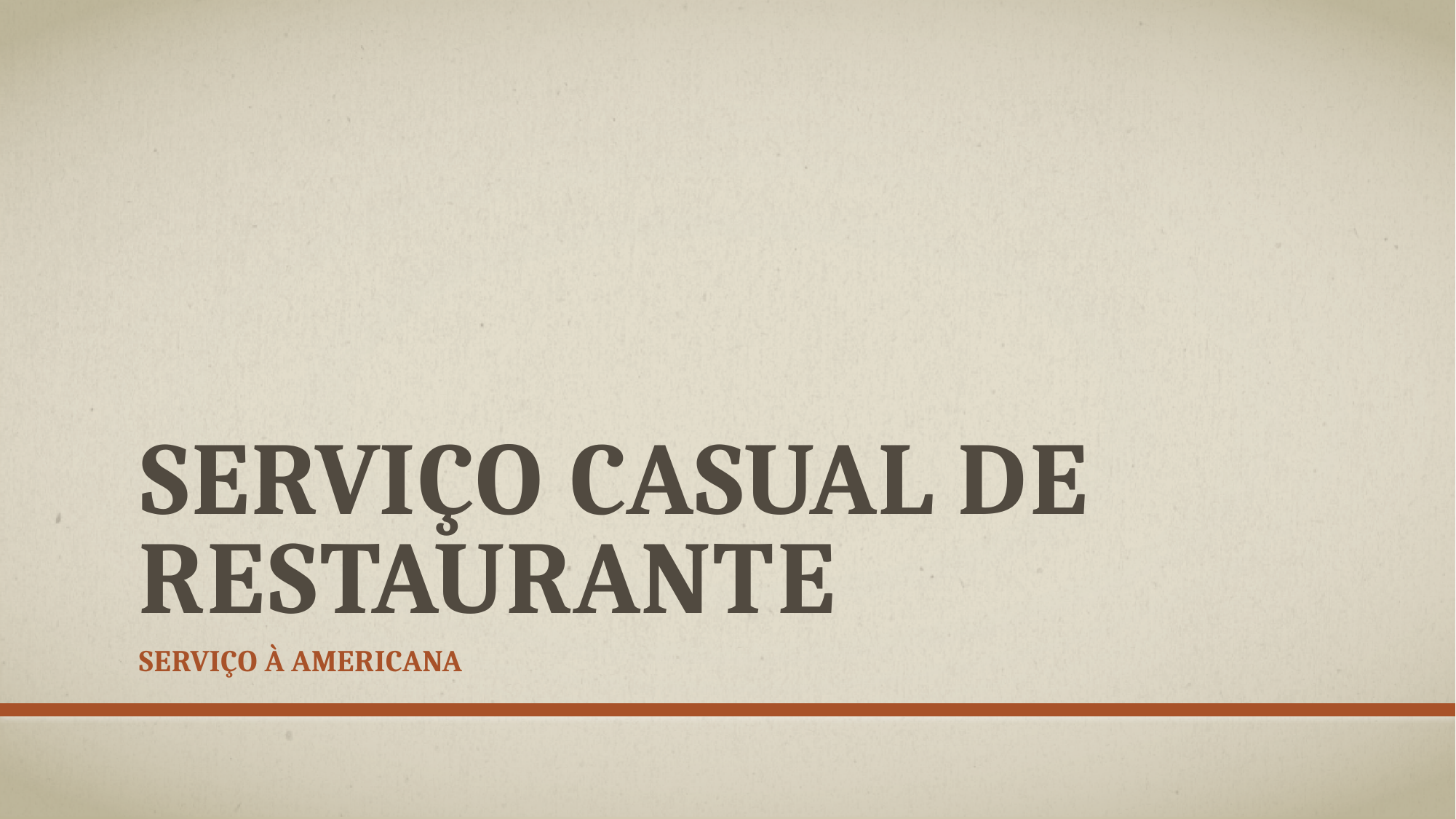

# Serviço casual de restaurante
Serviço à Americana